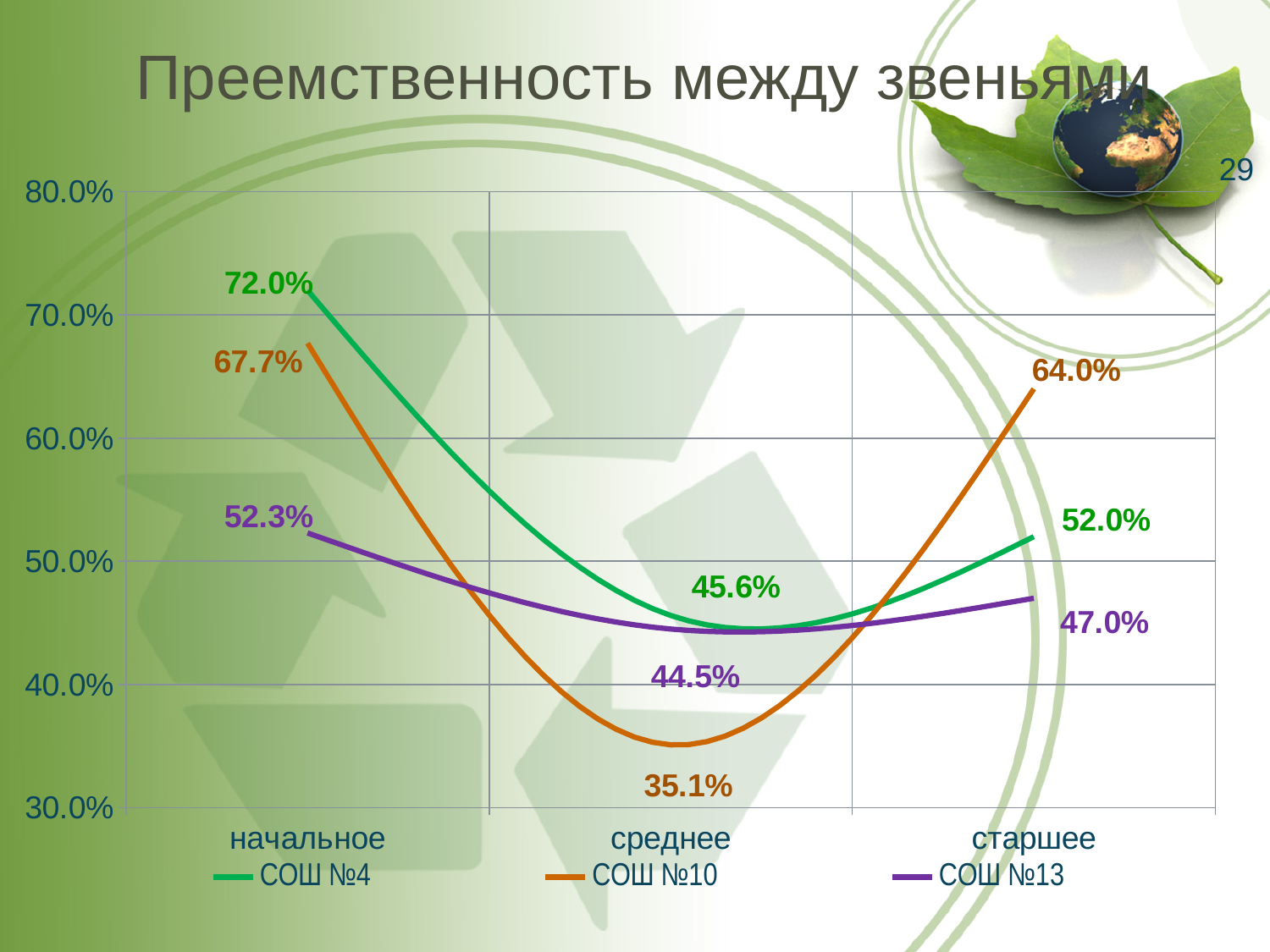

# Преемственность между звеньями
29

### Chart

| Category | СОШ №4 | СОШ №10 | СОШ №13 |
|---|---|---|---|
| начальное | 0.7200000000000001 | 0.6770000000000002 | 0.523 |
| среднее | 0.456 | 0.35100000000000003 | 0.445 |
| старшее | 0.52 | 0.6400000000000001 | 0.47000000000000003 |